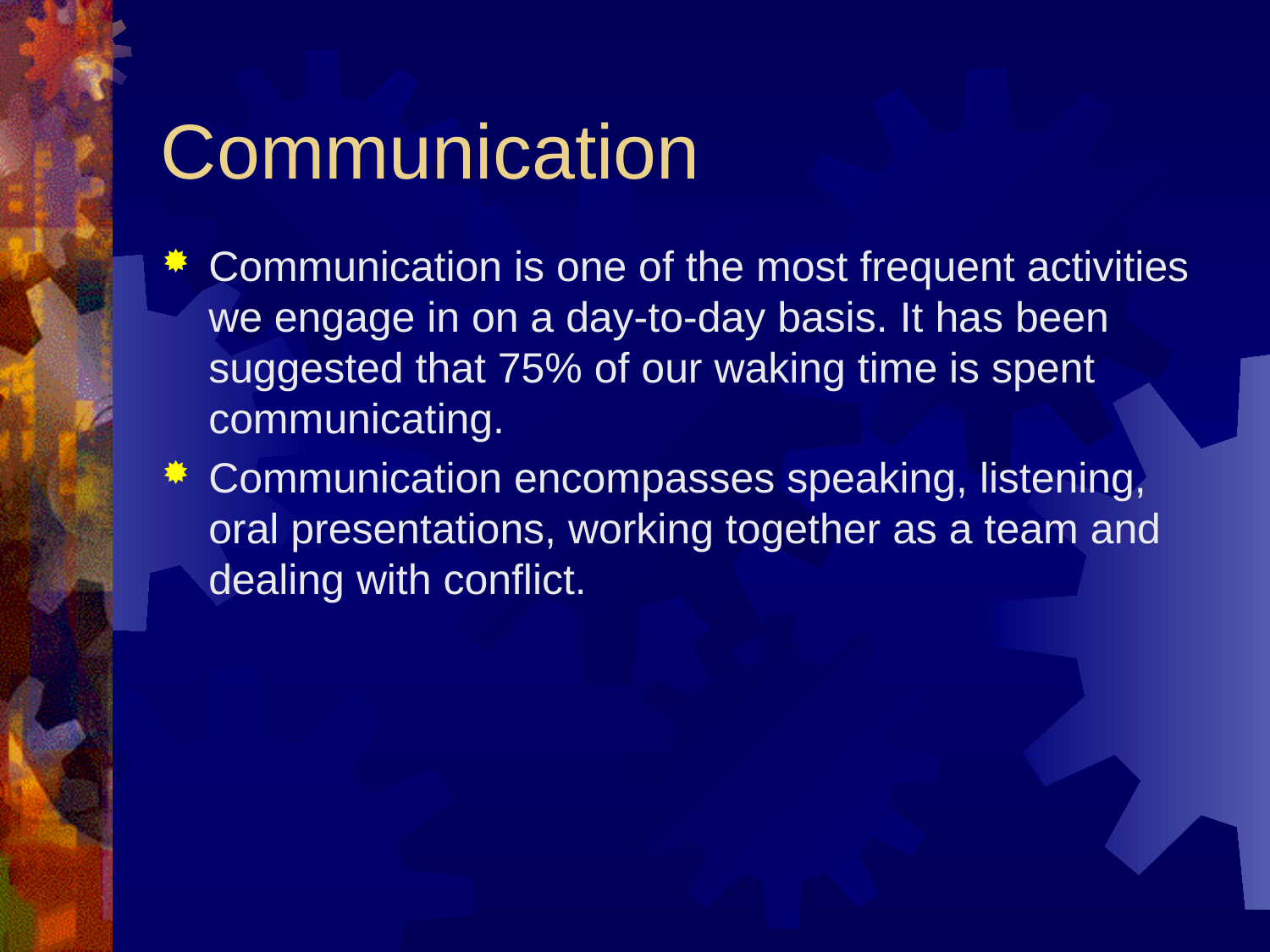

# Communication
Communication is one of the most frequent activities we engage in on a day-to-day basis. It has been suggested that 75% of our waking time is spent communicating.
Communication encompasses speaking, listening, oral presentations, working together as a team and dealing with conflict.